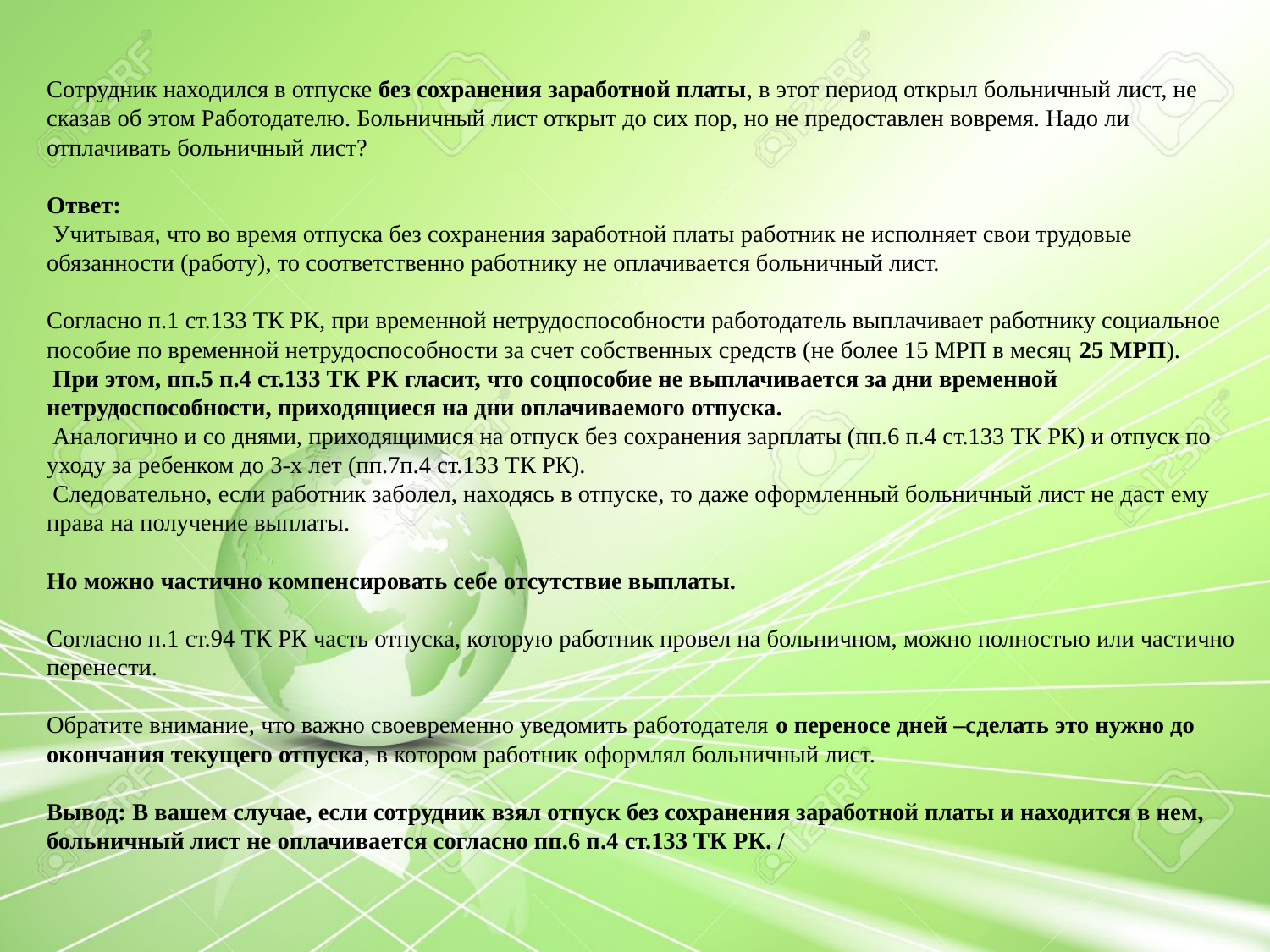

Сотрудник находился в отпуске без сохранения заработной платы, в этот период открыл больничный лист, не сказав об этом Работодателю. Больничный лист открыт до сих пор, но не предоставлен вовремя. Надо ли отплачивать больничный лист?

Ответ:
 Учитывая, что во время отпуска без сохранения заработной платы работник не исполняет свои трудовые обязанности (работу), то соответственно работнику не оплачивается больничный лист.

Согласно п.1 ст.133 ТК РК, при временной нетрудоспособности работодатель выплачивает работнику социальное пособие по временной нетрудоспособности за счет собственных средств (не более 15 МРП в месяц 25 МРП).
 При этом, пп.5 п.4 ст.133 ТК РК гласит, что соцпособие не выплачивается за дни временной нетрудоспособности, приходящиеся на дни оплачиваемого отпуска.
 Аналогично и со днями, приходящимися на отпуск без сохранения зарплаты (пп.6 п.4 ст.133 ТК РК) и отпуск по уходу за ребенком до 3-х лет (пп.7п.4 ст.133 ТК РК).
 Следовательно, если работник заболел, находясь в отпуске, то даже оформленный больничный лист не даст ему права на получение выплаты.

Но можно частично компенсировать себе отсутствие выплаты.

Согласно п.1 ст.94 ТК РК часть отпуска, которую работник провел на больничном, можно полностью или частично перенести.

Обратите внимание, что важно своевременно уведомить работодателя о переносе дней –сделать это нужно до окончания текущего отпуска, в котором работник оформлял больничный лист.

Вывод: В вашем случае, если сотрудник взял отпуск без сохранения заработной платы и находится в нем, больничный лист не оплачивается согласно пп.6 п.4 ст.133 ТК РК. /